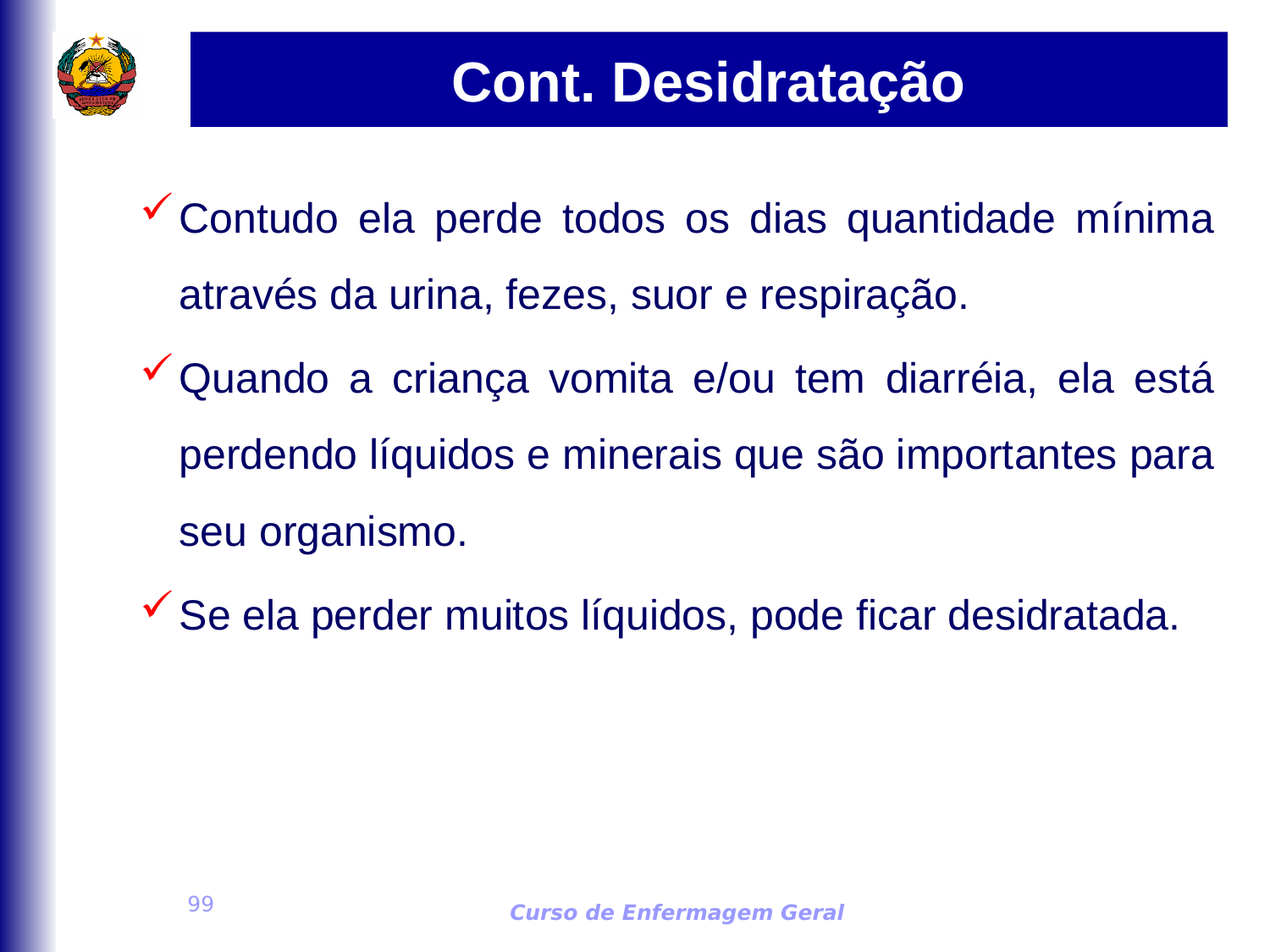

# Cont. Desidratação
Contudo ela perde todos os dias quantidade mínima através da urina, fezes, suor e respiração.
Quando a criança vomita e/ou tem diarréia, ela está perdendo líquidos e minerais que são importantes para seu organismo.
Se ela perder muitos líquidos, pode ficar desidratada.
99
Curso de Enfermagem Geral